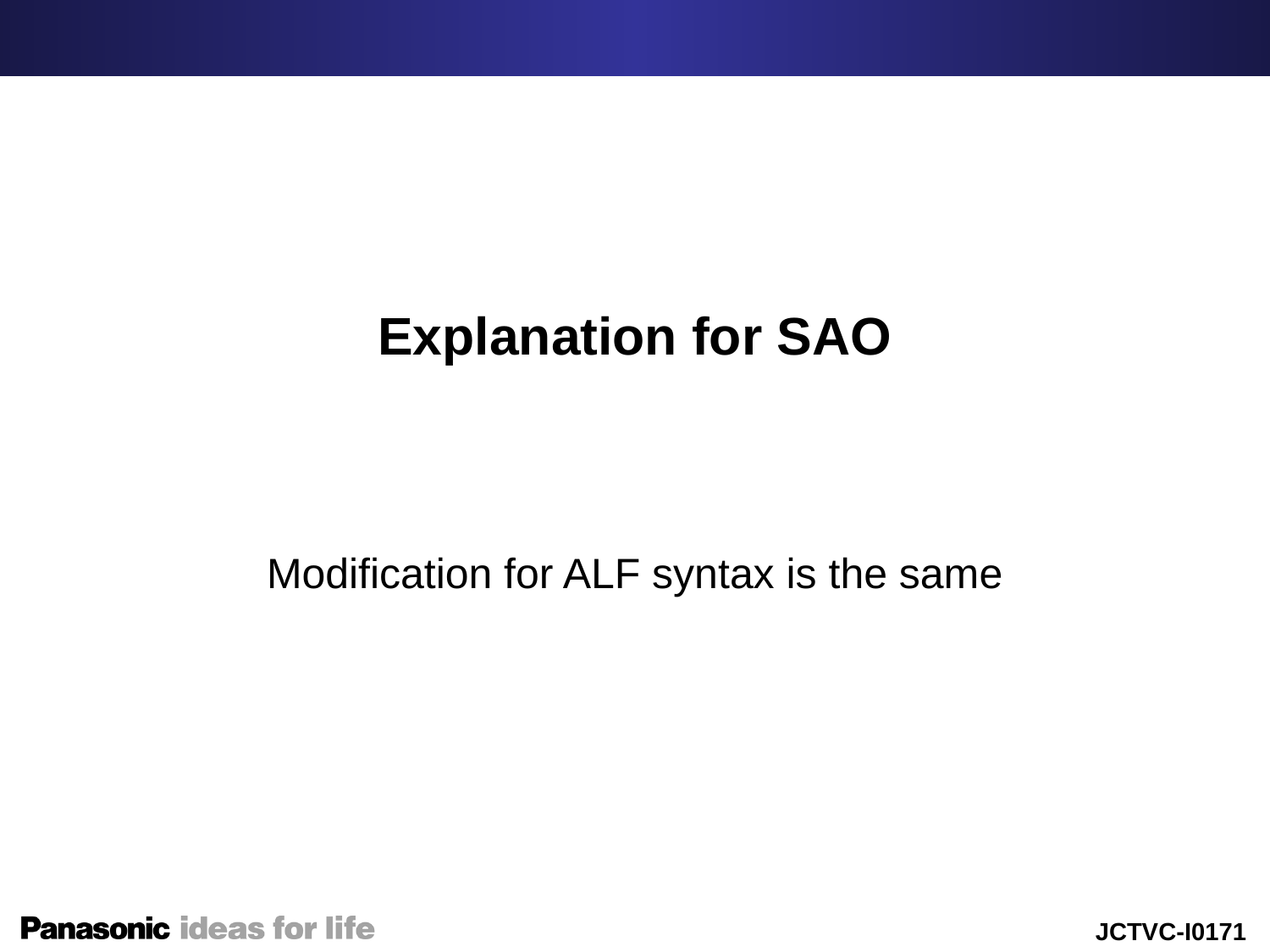

# Explanation for SAO
Modification for ALF syntax is the same